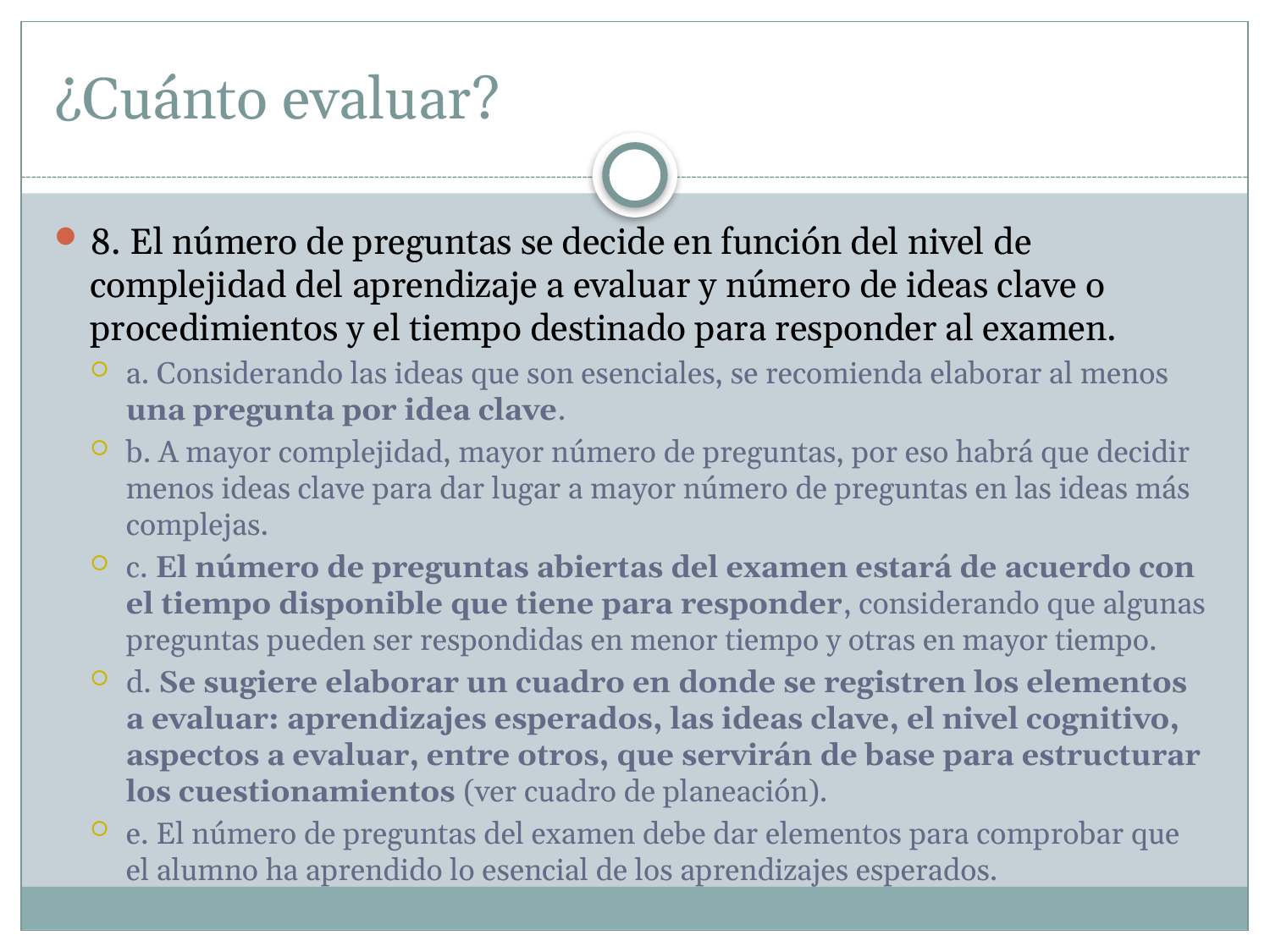

# ¿Cuánto evaluar?
8. El número de preguntas se decide en función del nivel de complejidad del aprendizaje a evaluar y número de ideas clave o procedimientos y el tiempo destinado para responder al examen.
a. Considerando las ideas que son esenciales, se recomienda elaborar al menos una pregunta por idea clave.
b. A mayor complejidad, mayor número de preguntas, por eso habrá que decidir menos ideas clave para dar lugar a mayor número de preguntas en las ideas más complejas.
c. El número de preguntas abiertas del examen estará de acuerdo con el tiempo disponible que tiene para responder, considerando que algunas preguntas pueden ser respondidas en menor tiempo y otras en mayor tiempo.
d. Se sugiere elaborar un cuadro en donde se registren los elementos a evaluar: aprendizajes esperados, las ideas clave, el nivel cognitivo, aspectos a evaluar, entre otros, que servirán de base para estructurar los cuestionamientos (ver cuadro de planeación).
e. El número de preguntas del examen debe dar elementos para comprobar que el alumno ha aprendido lo esencial de los aprendizajes esperados.